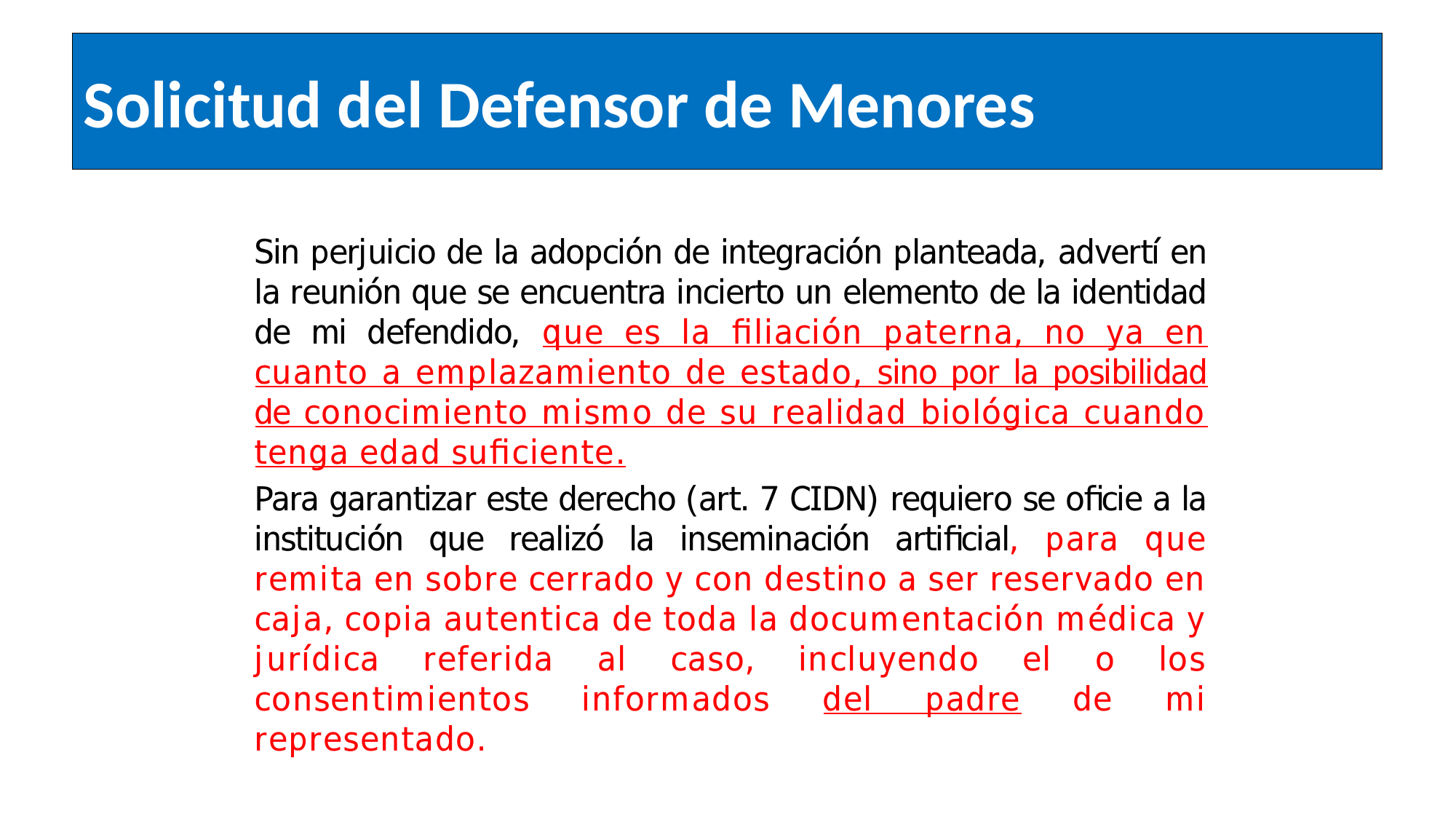

# Solicitud del Defensor de Menores
Sin perjuicio de la adopción de integración planteada, advertí en la reunión que se encuentra incierto un elemento de la identidad de mi defendido, que es la filiación paterna, no ya en cuanto a emplazamiento de estado, sino por la posibilidad de conocimiento mismo de su realidad biológica cuando tenga edad suficiente.
Para garantizar este derecho (art. 7 CIDN) requiero se oficie a la institución que realizó la inseminación artificial, para que remita en sobre cerrado y con destino a ser reservado en caja, copia autentica de toda la documentación médica y jurídica referida al caso, incluyendo el o los consentimientos informados del padre de mi representado.
301